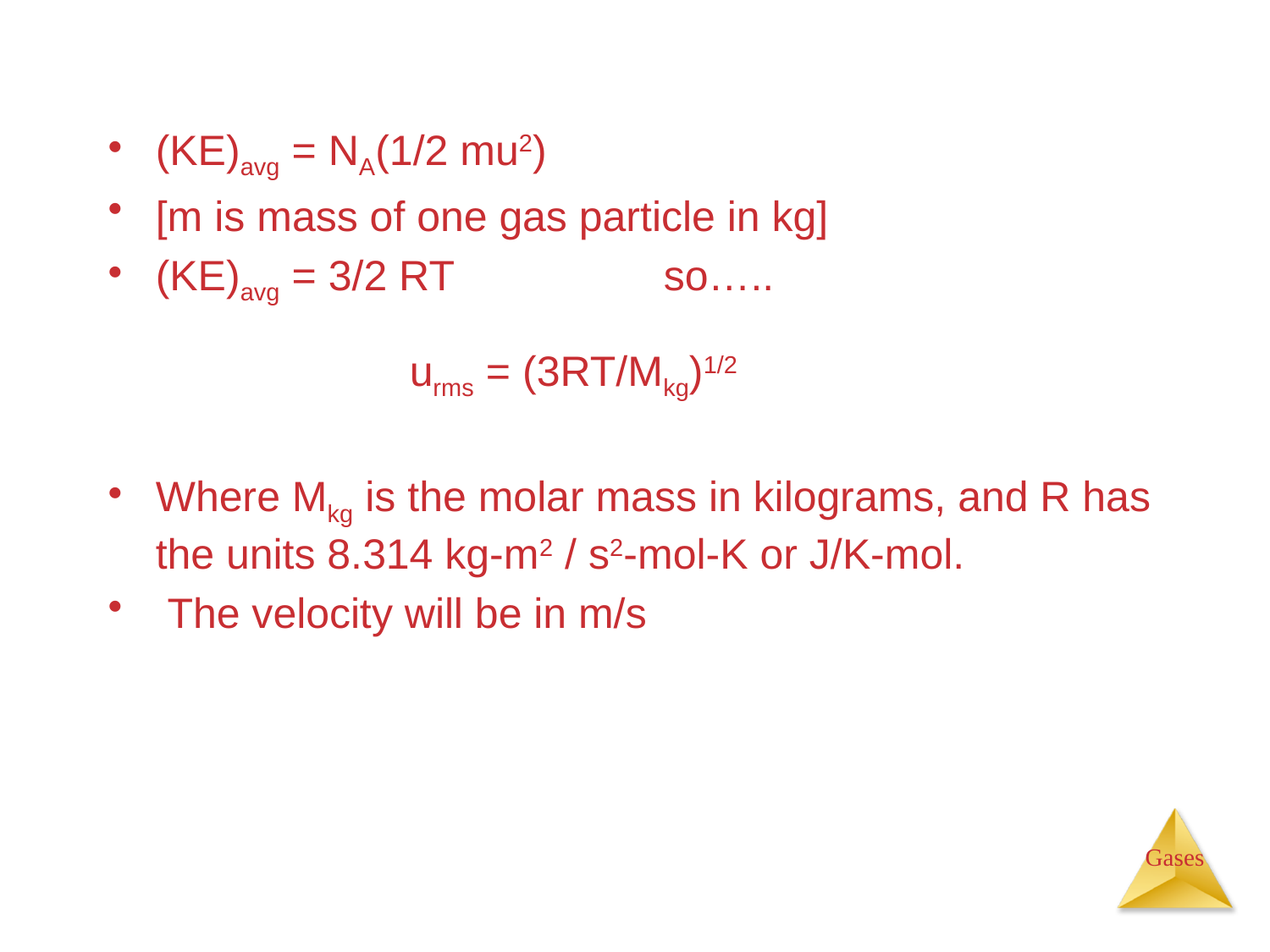

#
(KE)avg = NA(1/2 mu2)
[m is mass of one gas particle in kg]
(KE)avg = 3/2 RT		so…..

			urms = (3RT/Mkg)1/2

Where Mkg is the molar mass in kilograms, and R has the units 8.314 kg-m2 / s2-mol-K or J/K-mol.
 The velocity will be in m/s